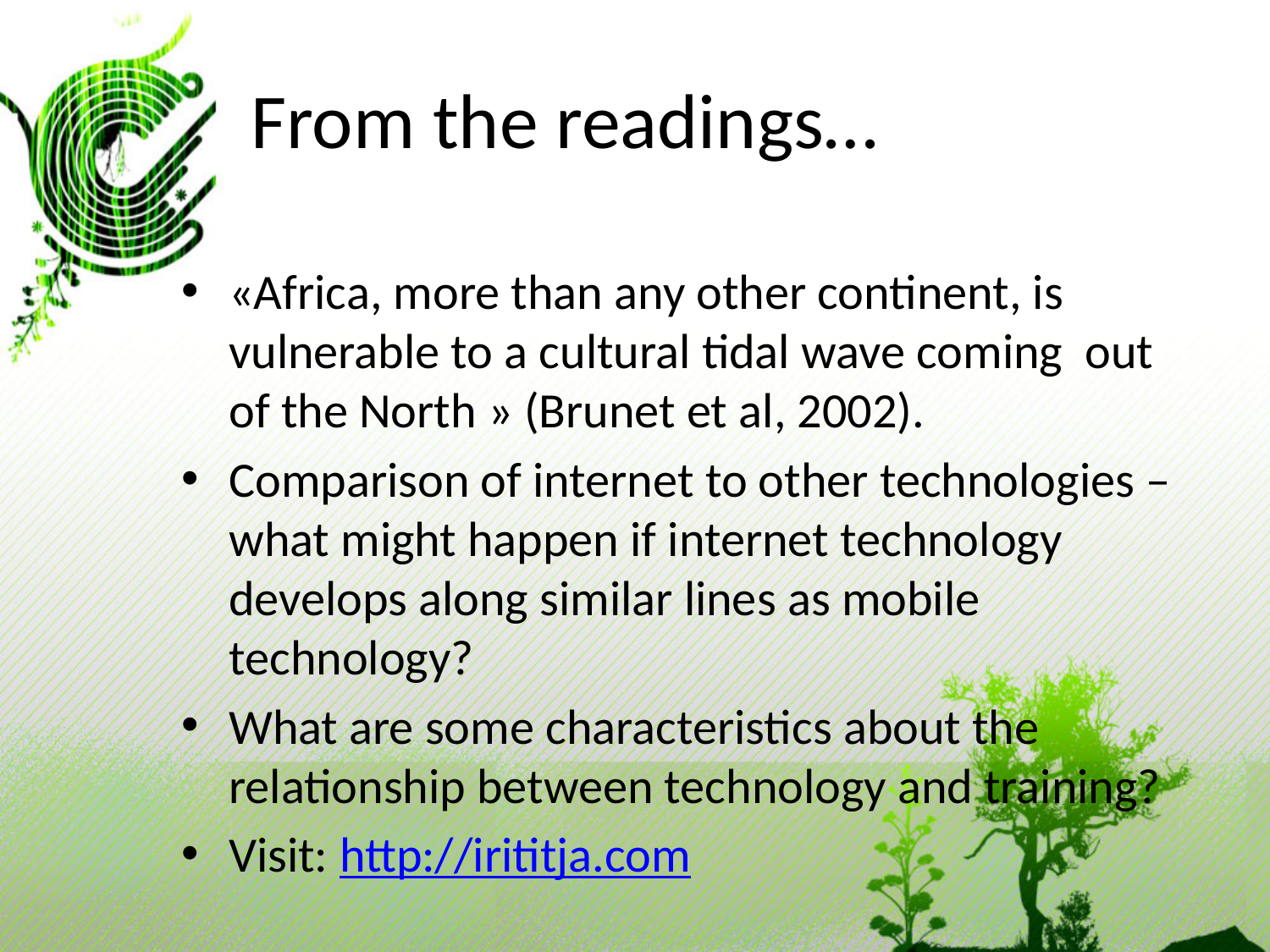

# From the readings…
«Africa, more than any other continent, is vulnerable to a cultural tidal wave coming  out of the North » (Brunet et al, 2002).
Comparison of internet to other technologies – what might happen if internet technology develops along similar lines as mobile technology?
What are some characteristics about the relationship between technology and training?
Visit: http://irititja.com